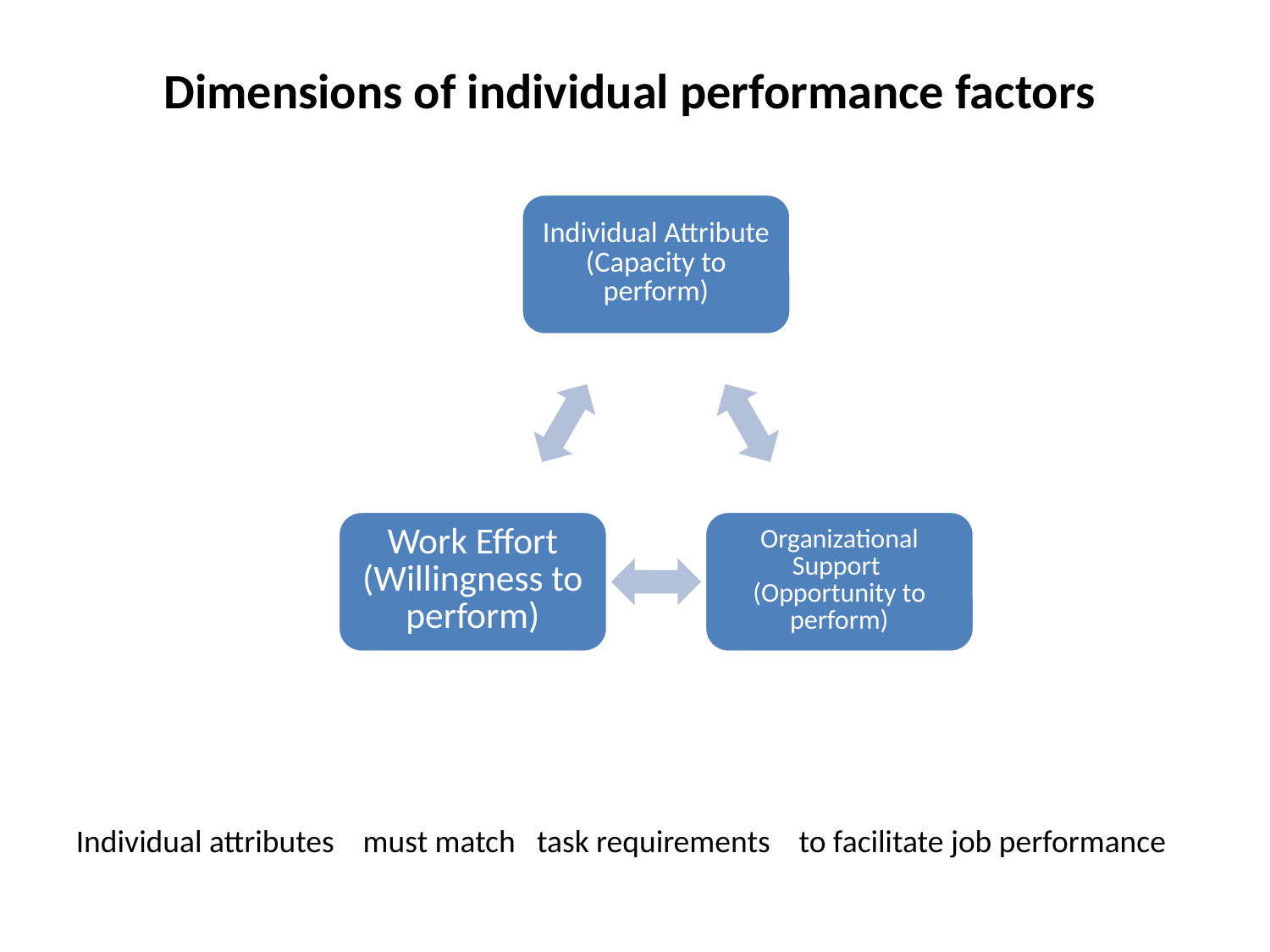

Dimensions of individual performance factors
Individual Attribute
(Capacity to perform)
Organizational Support
(Opportunity to perform)
Work Effort
(Willingness to perform)
Individual attributes    must match   task requirements    to facilitate job performance